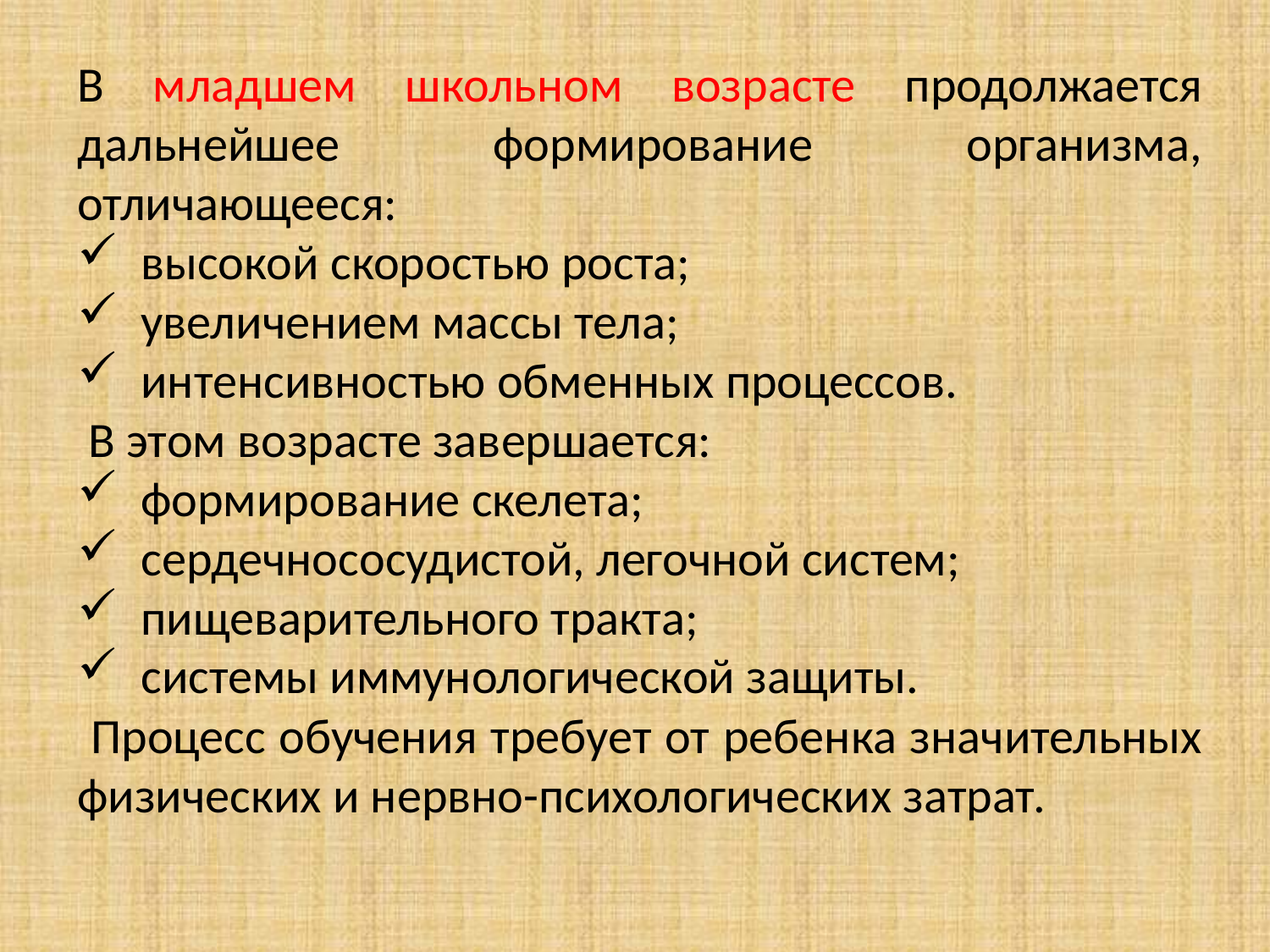

В младшем школьном возрасте продолжается дальнейшее формирование организма, отличающееся:
высокой скоростью роста;
увеличением массы тела;
интенсивностью обменных процессов.
 В этом возрасте завершается:
формирование скелета;
сердечнососудистой, легочной систем;
пищеварительного тракта;
системы иммунологической защиты.
 Процесс обучения требует от ребенка значительных физических и нервно-психологических затрат.